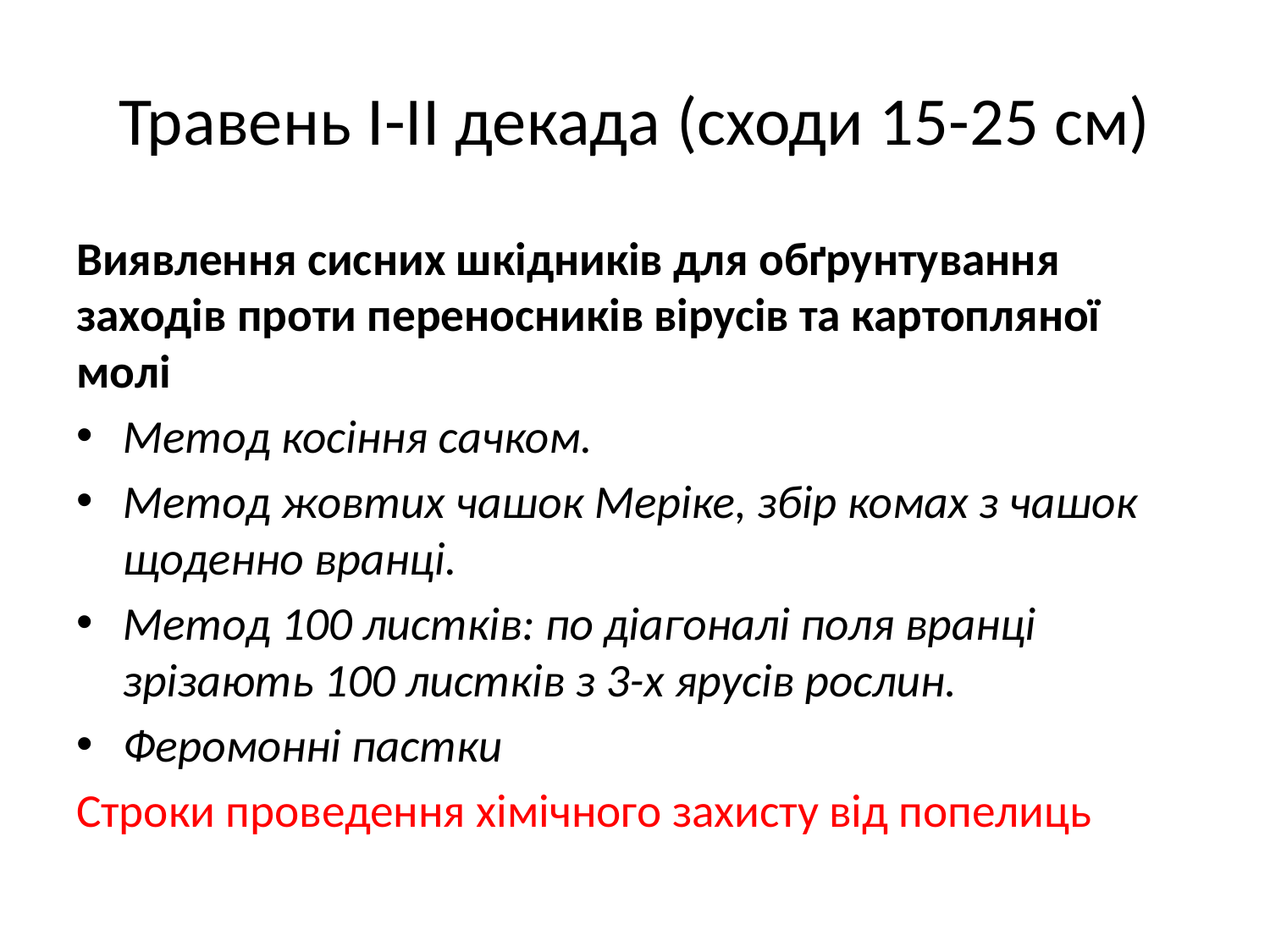

# Травень І-ІІ декада (сходи 15-25 см)
Виявлення сисних шкідників для обґрунтування заходів проти переносників вірусів та картопляної молі
Метод косіння сачком.
Метод жовтих чашок Меріке, збір комах з чашок щоденно вранці.
Метод 100 листків: по діагоналі поля вранці зрізають 100 листків з 3-х ярусів рослин.
Феромонні пастки
Строки проведення хімічного захисту від попелиць